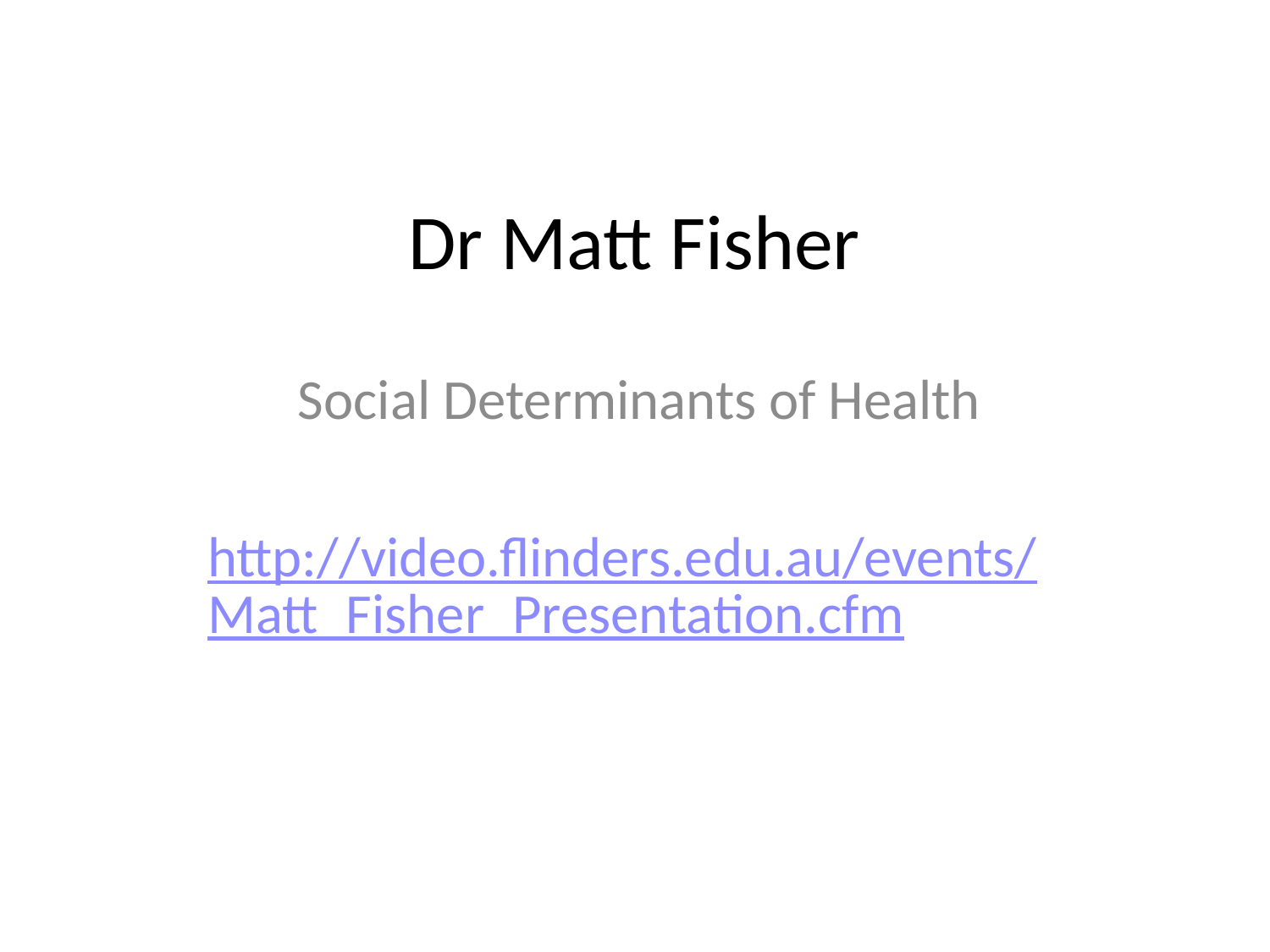

# Dr Matt Fisher
Social Determinants of Health

http://video.flinders.edu.au/events/Matt_Fisher_Presentation.cfm